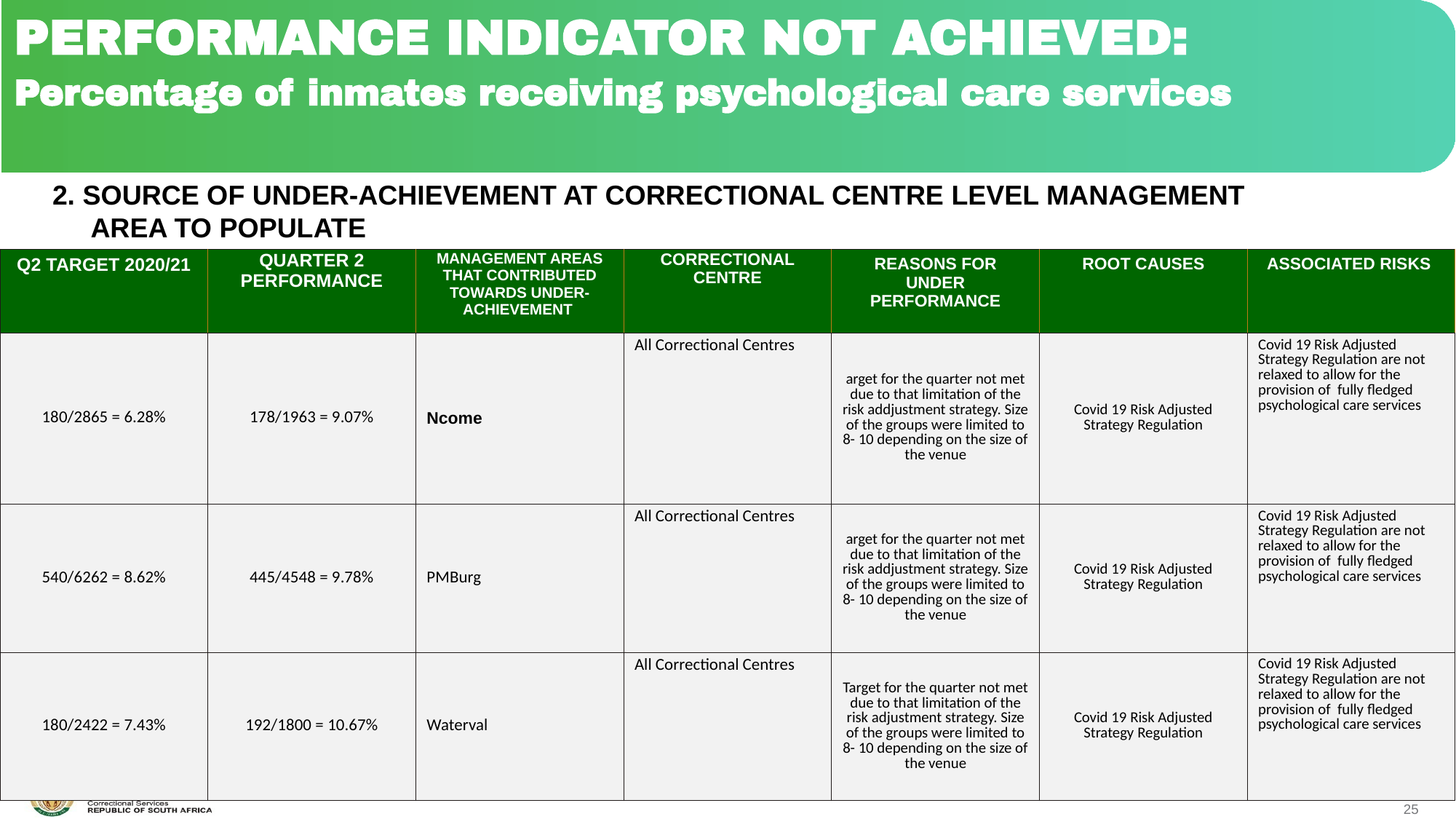

PERFORMANCE INDICATOR NOT ACHIEVED:
Percentage of inmates receiving psychological care services
     2. SOURCE OF UNDER-ACHIEVEMENT AT CORRECTIONAL CENTRE LEVEL MANAGEMENT
          AREA TO POPULATE
| Q2 TARGET 2020/21 | QUARTER 2 PERFORMANCE | MANAGEMENT AREAS THAT CONTRIBUTED TOWARDS UNDER-ACHIEVEMENT | CORRECTIONAL CENTRE | REASONS FOR UNDER PERFORMANCE | ROOT CAUSES | ASSOCIATED RISKS |
| --- | --- | --- | --- | --- | --- | --- |
| 180/2865 = 6.28% | 178/1963 = 9.07% | Ncome | All Correctional Centres | arget for the quarter not met due to that limitation of the risk addjustment strategy. Size of the groups were limited to 8- 10 depending on the size of the venue | Covid 19 Risk Adjusted Strategy Regulation | Covid 19 Risk Adjusted Strategy Regulation are not relaxed to allow for the provision of fully fledged psychological care services |
| 540/6262 = 8.62% | 445/4548 = 9.78% | PMBurg | All Correctional Centres | arget for the quarter not met due to that limitation of the risk addjustment strategy. Size of the groups were limited to 8- 10 depending on the size of the venue | Covid 19 Risk Adjusted Strategy Regulation | Covid 19 Risk Adjusted Strategy Regulation are not relaxed to allow for the provision of fully fledged psychological care services |
| 180/2422 = 7.43% | 192/1800 = 10.67% | Waterval | All Correctional Centres | Target for the quarter not met due to that limitation of the risk adjustment strategy. Size of the groups were limited to 8- 10 depending on the size of the venue | Covid 19 Risk Adjusted Strategy Regulation | Covid 19 Risk Adjusted Strategy Regulation are not relaxed to allow for the provision of fully fledged psychological care services |